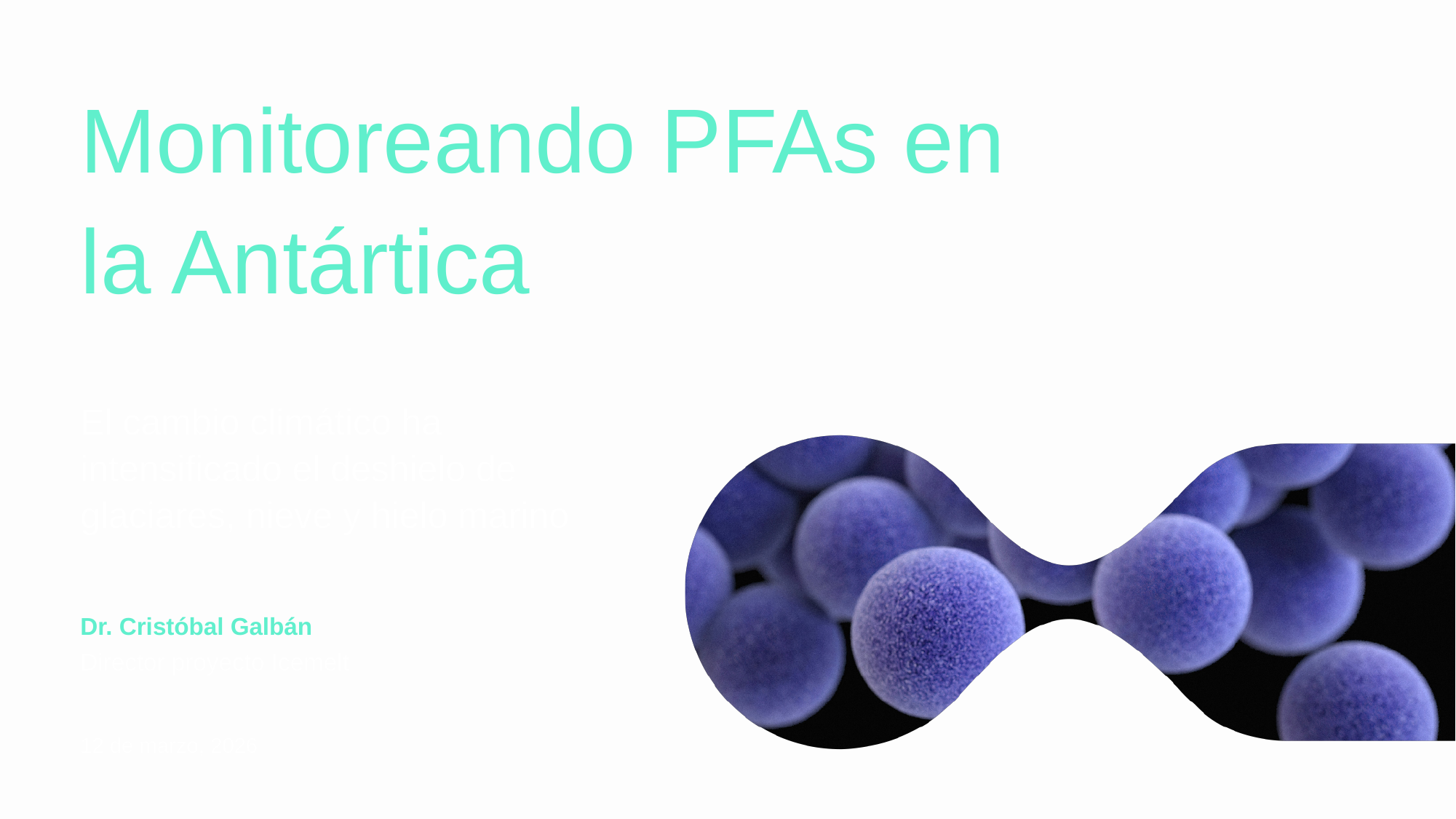

Monitoreando PFAs en la Antártica
El cambio climático ha intensificado el deshielo de glaciares, nieve y hielo marino

Dr. Cristóbal Galbán
Director proyecto Icemelt
12 de marzo, 2026